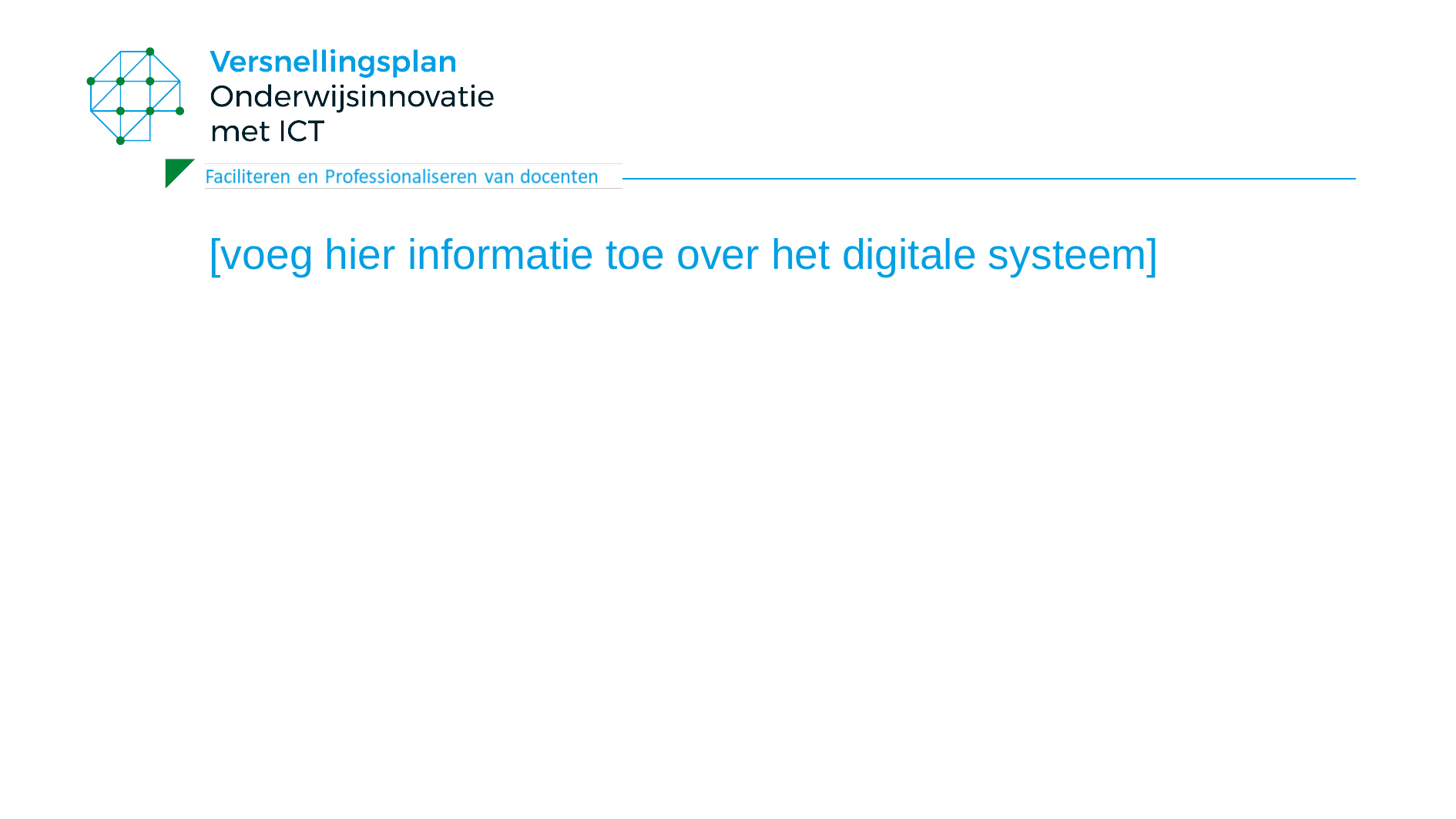

# [voeg hier informatie toe over het digitale systeem]